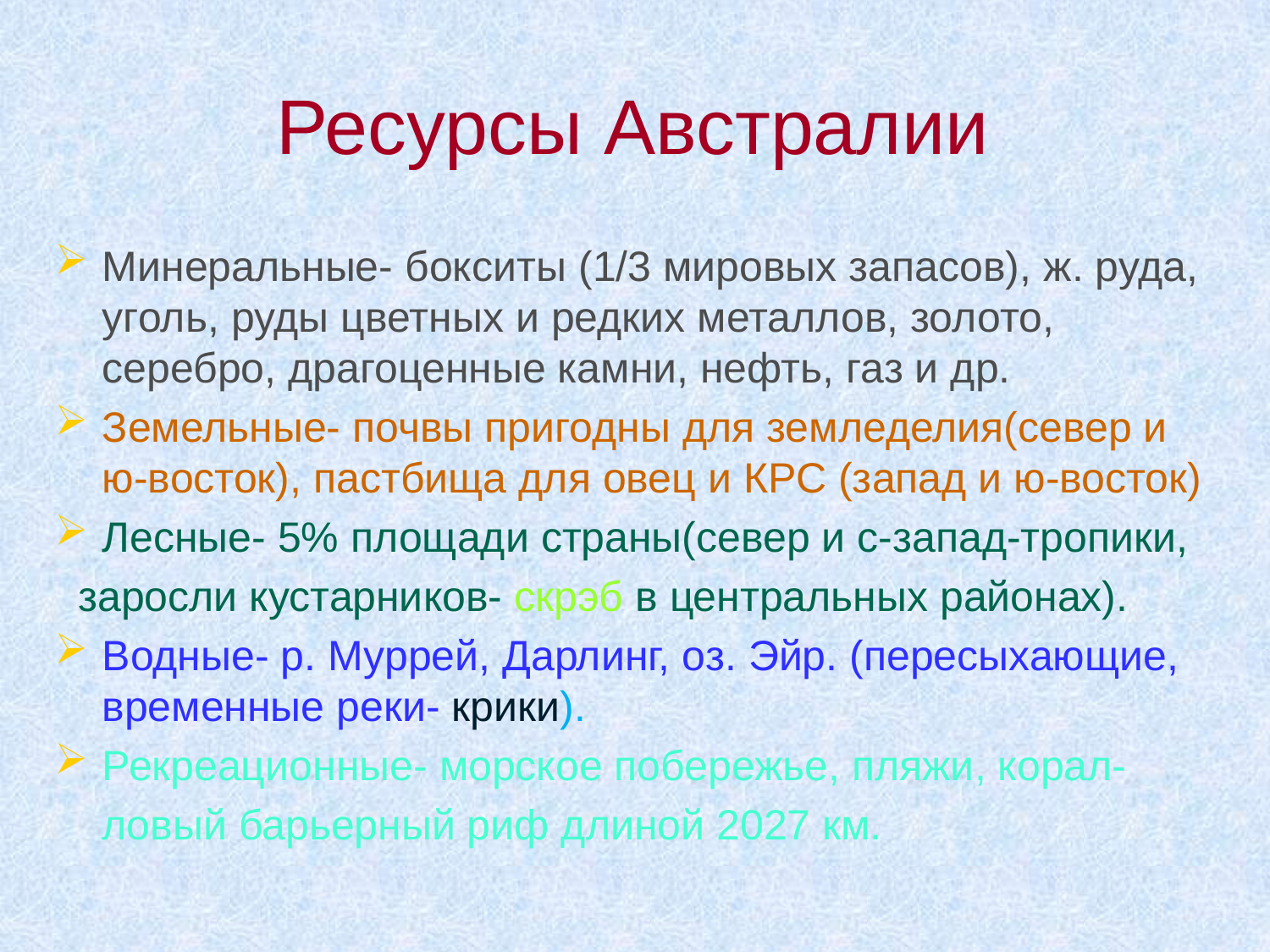

# Ресурсы Австралии
Минеральные- бокситы (1/3 мировых запасов), ж. руда, уголь, руды цветных и редких металлов, золото, серебро, драгоценные камни, нефть, газ и др.
Земельные- почвы пригодны для земледелия(север и ю-восток), пастбища для овец и КРС (запад и ю-восток)
Лесные- 5% площади страны(север и с-запад-тропики,
  заросли кустарников- скрэб в центральных районах).
Водные- р. Муррей, Дарлинг, оз. Эйр. (пересыхающие, временные реки- крики).
Рекреационные- морское побережье, пляжи, корал-
    ловый барьерный риф длиной 2027 км.